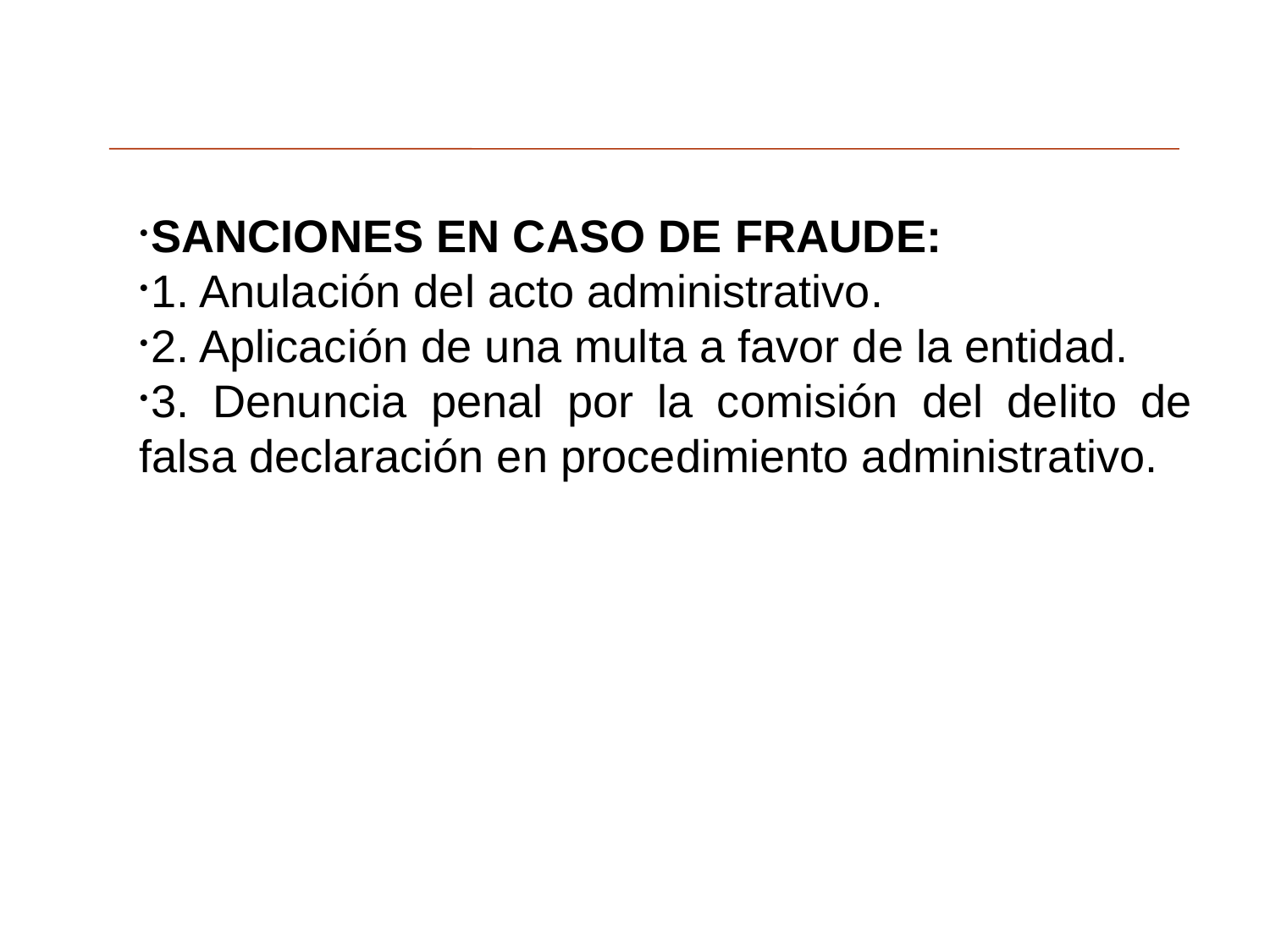

SANCIONES EN CASO DE FRAUDE:
1. Anulación del acto administrativo.
2. Aplicación de una multa a favor de la entidad.
3. Denuncia penal por la comisión del delito de falsa declaración en procedimiento administrativo.